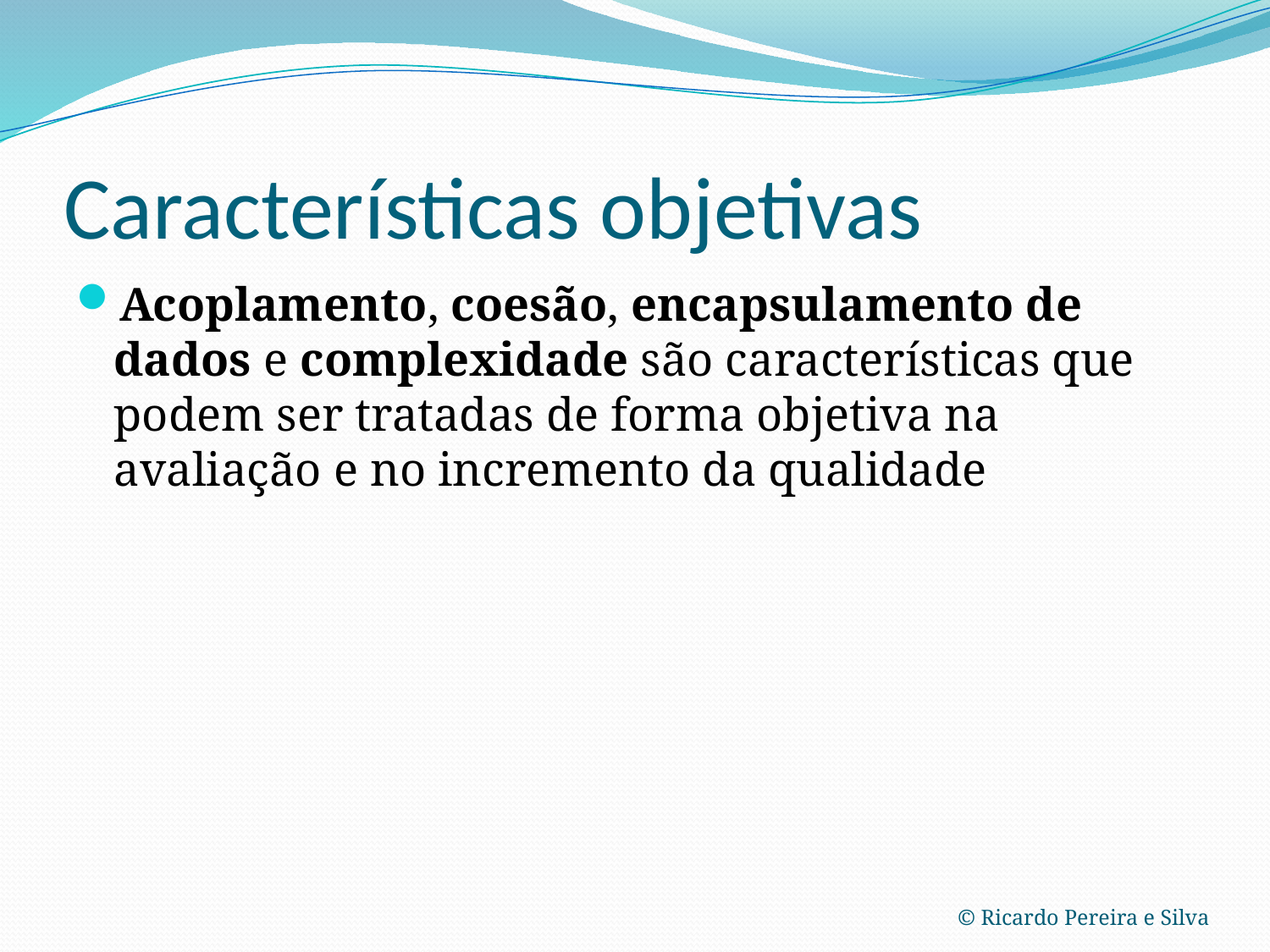

# Características objetivas
Acoplamento, coesão, encapsulamento de dados e complexidade são características que podem ser tratadas de forma objetiva na avaliação e no incremento da qualidade
© Ricardo Pereira e Silva